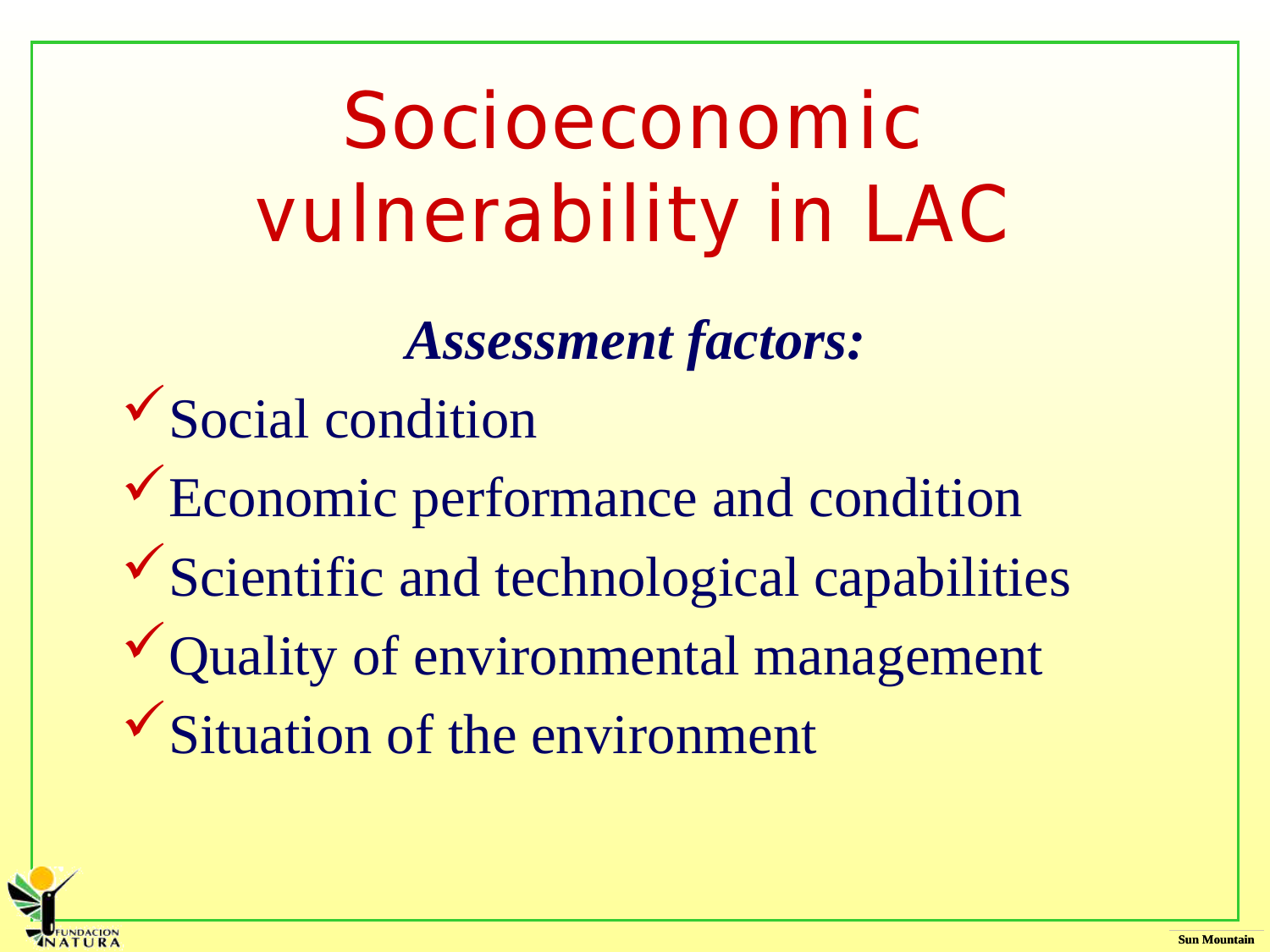

# Socioeconomic vulnerability in LAC
Assessment factors:
Social condition
Economic performance and condition
Scientific and technological capabilities
Quality of environmental management
Situation of the environment